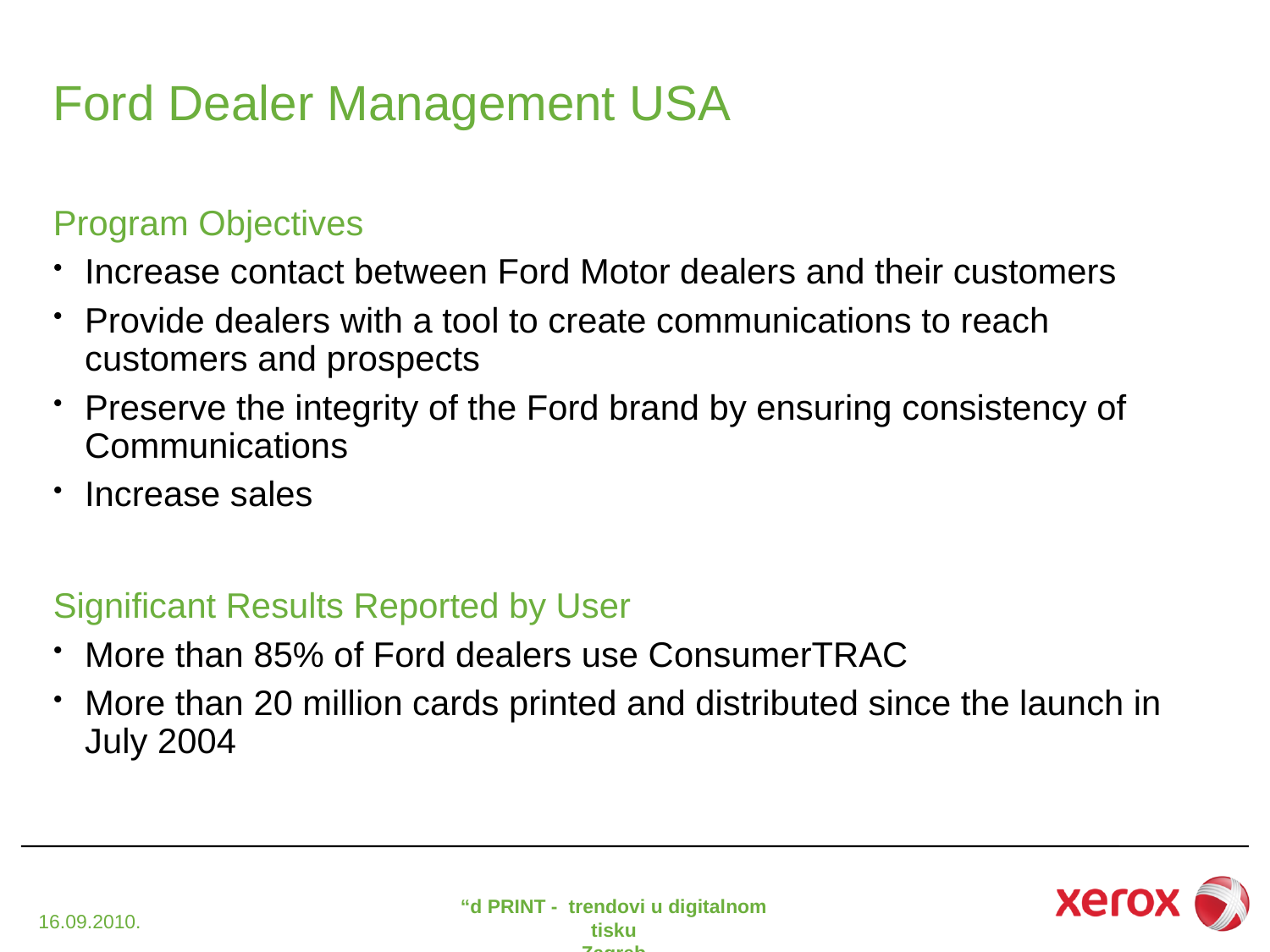

# Ford Dealer Management USA
Program Objectives
Increase contact between Ford Motor dealers and their customers
Provide dealers with a tool to create communications to reach customers and prospects
Preserve the integrity of the Ford brand by ensuring consistency of Communications
Increase sales

Significant Results Reported by User
More than 85% of Ford dealers use ConsumerTRAC
More than 20 million cards printed and distributed since the launch in July 2004
“d PRINT -  trendovi u digitalnom tisku
Zagreb
16.09.2010.